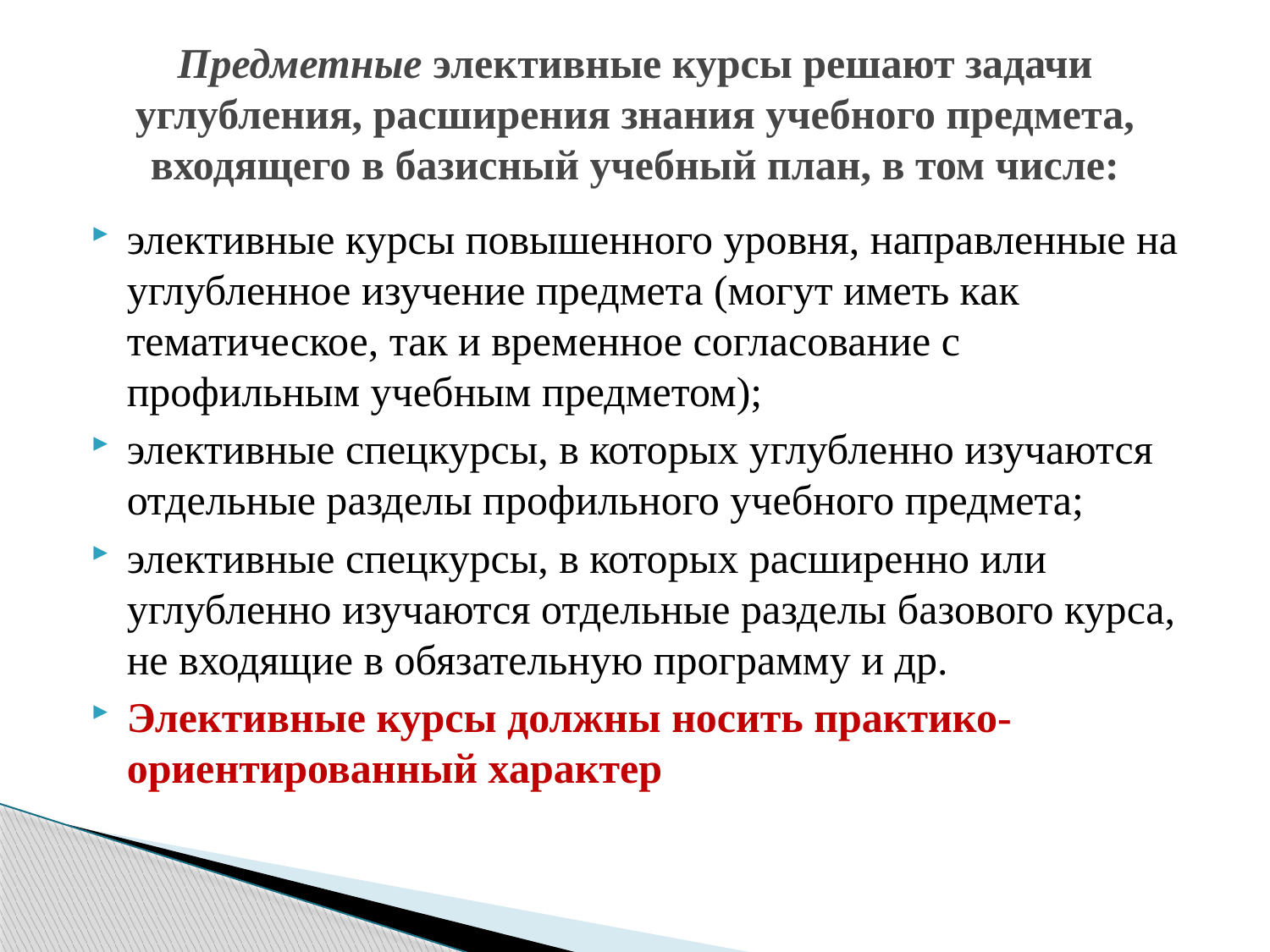

# Предметные элективные курсы решают задачи углубления, расширения знания учебного предмета, входящего в базисный учебный план, в том числе:
элективные курсы повышенного уровня, направленные на углубленное изучение предмета (могут иметь как тематическое, так и временное согласование с профильным учебным предметом);
элективные спецкурсы, в которых углубленно изучаются отдельные разделы профильного учебного предмета;
элективные спецкурсы, в которых расширенно или углубленно изучаются отдельные разделы базового курса, не входящие в обязательную программу и др.
Элективные курсы должны носить практико-ориентированный характер